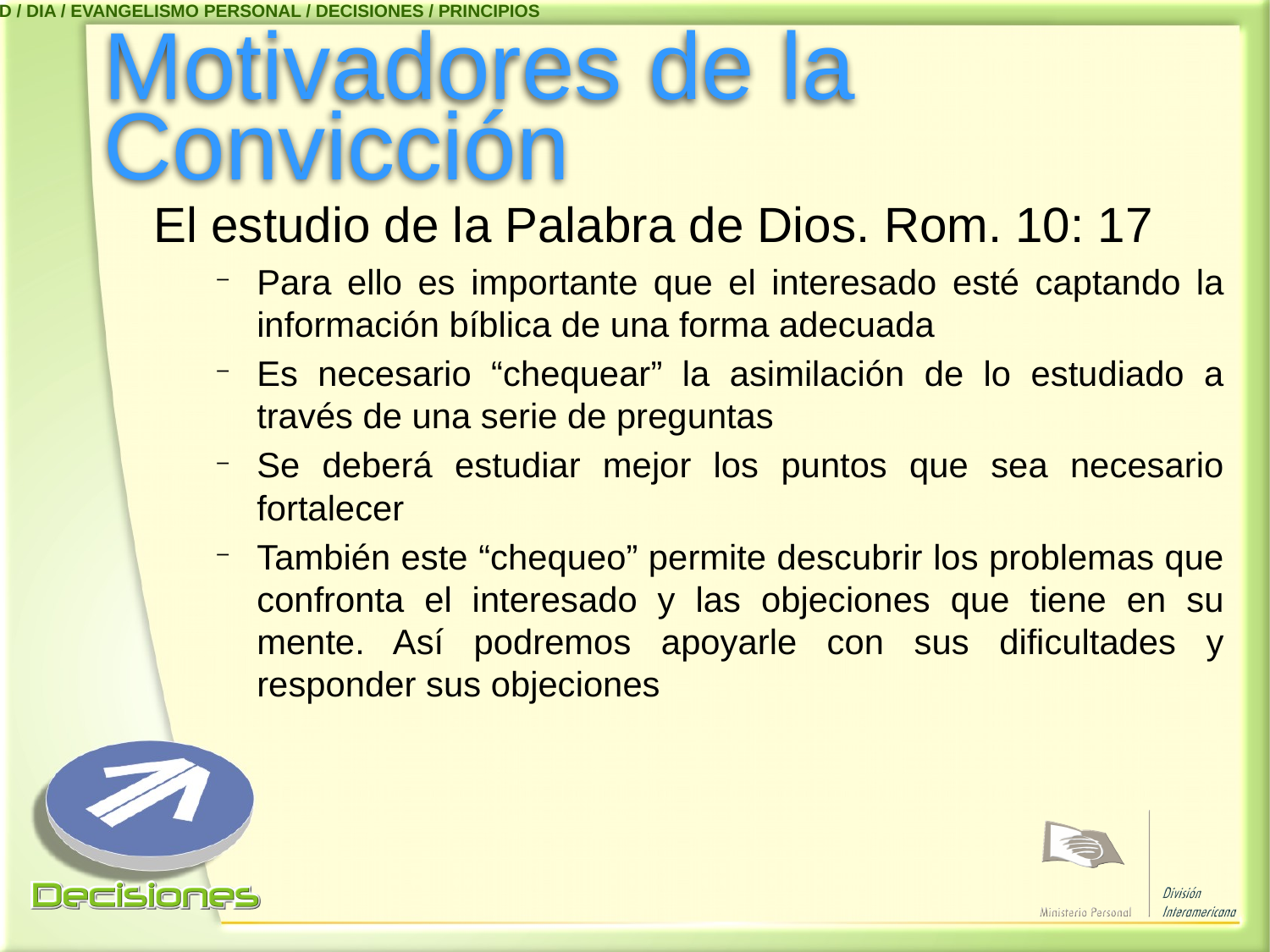

IASD / DIA / EVANGELISMO PERSONAL / DECISIONES / PRINCIPIOS
# Motivadores de la Convicción
El estudio de la Palabra de Dios. Rom. 10: 17
Para ello es importante que el interesado esté captando la información bíblica de una forma adecuada
Es necesario “chequear” la asimilación de lo estudiado a través de una serie de preguntas
Se deberá estudiar mejor los puntos que sea necesario fortalecer
También este “chequeo” permite descubrir los problemas que confronta el interesado y las objeciones que tiene en su mente. Así podremos apoyarle con sus dificultades y responder sus objeciones